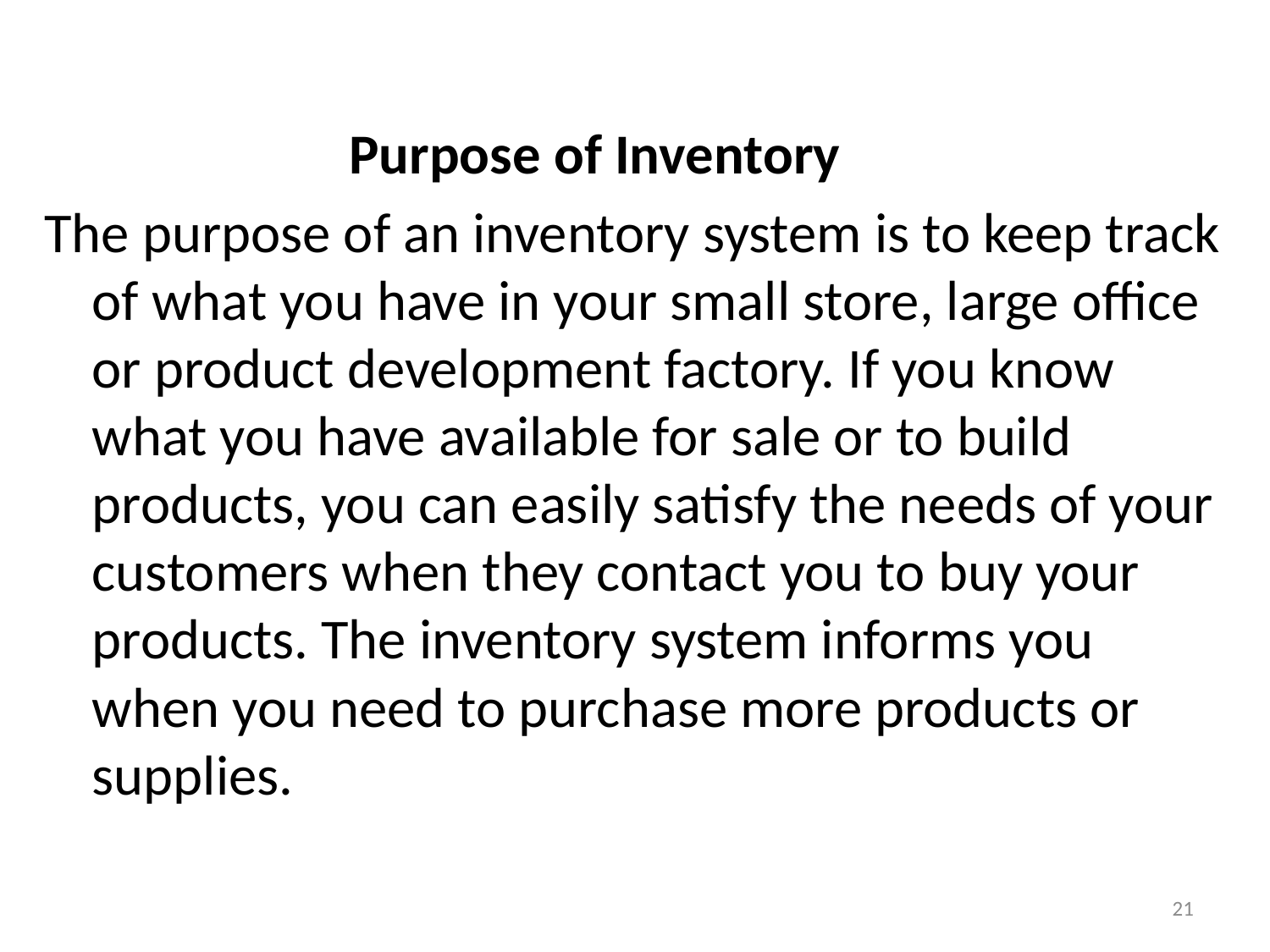

Purpose of Inventory
The purpose of an inventory system is to keep track of what you have in your small store, large office or product development factory. If you know what you have available for sale or to build products, you can easily satisfy the needs of your customers when they contact you to buy your products. The inventory system informs you when you need to purchase more products or supplies.

21